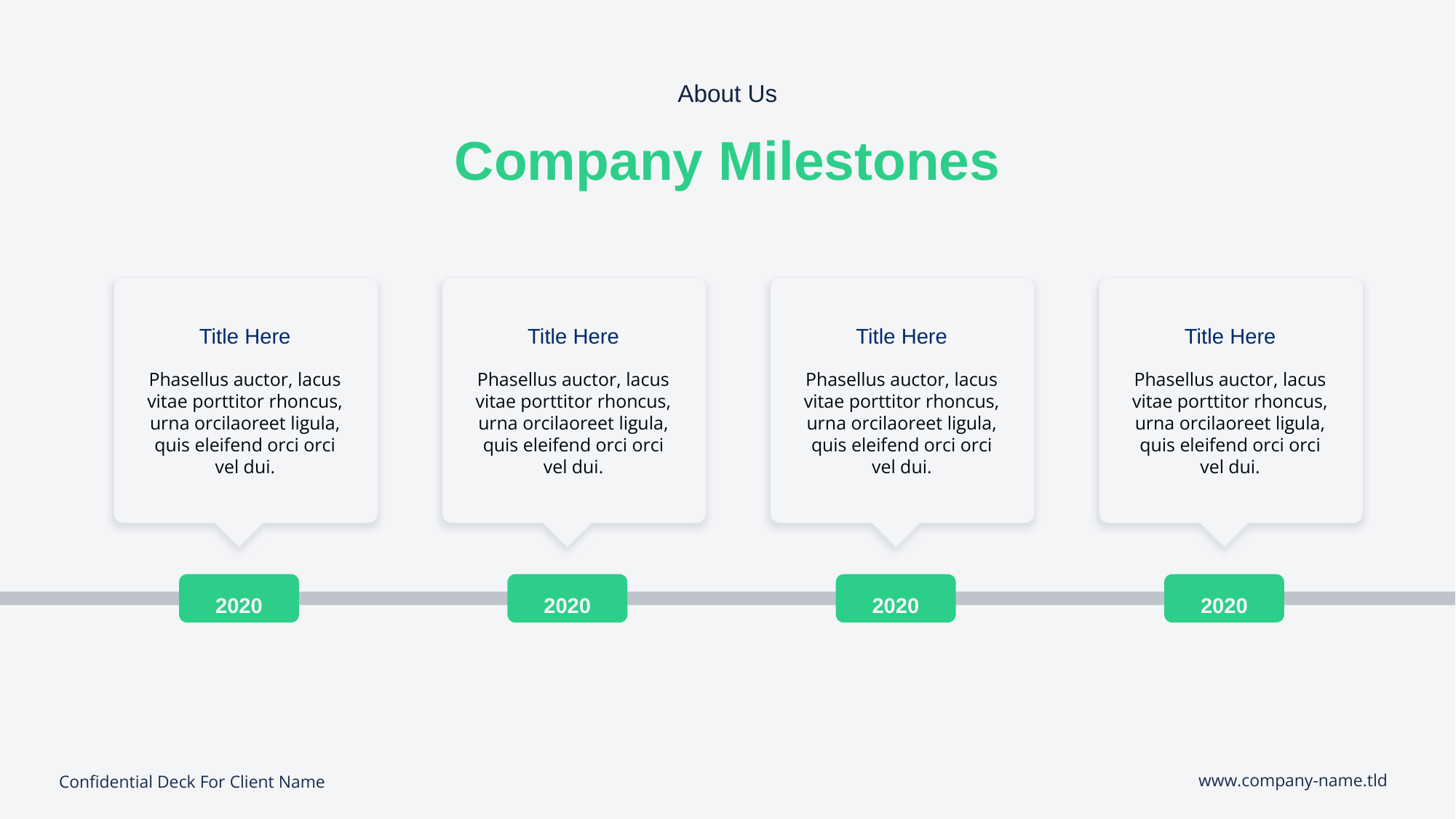

About Us
Company Milestones

Title Here
Phasellus auctor, lacus vitae porttitor rhoncus, urna orcilaoreet ligula, quis eleifend orci orci vel dui.
2020

Title Here
Phasellus auctor, lacus vitae porttitor rhoncus, urna orcilaoreet ligula, quis eleifend orci orci vel dui.
2020

Title Here
Phasellus auctor, lacus vitae porttitor rhoncus, urna orcilaoreet ligula, quis eleifend orci orci vel dui.
2020

Title Here
Phasellus auctor, lacus vitae porttitor rhoncus, urna orcilaoreet ligula, quis eleifend orci orci vel dui.
2020

www.company-name.tld
Confidential Deck For Client Name